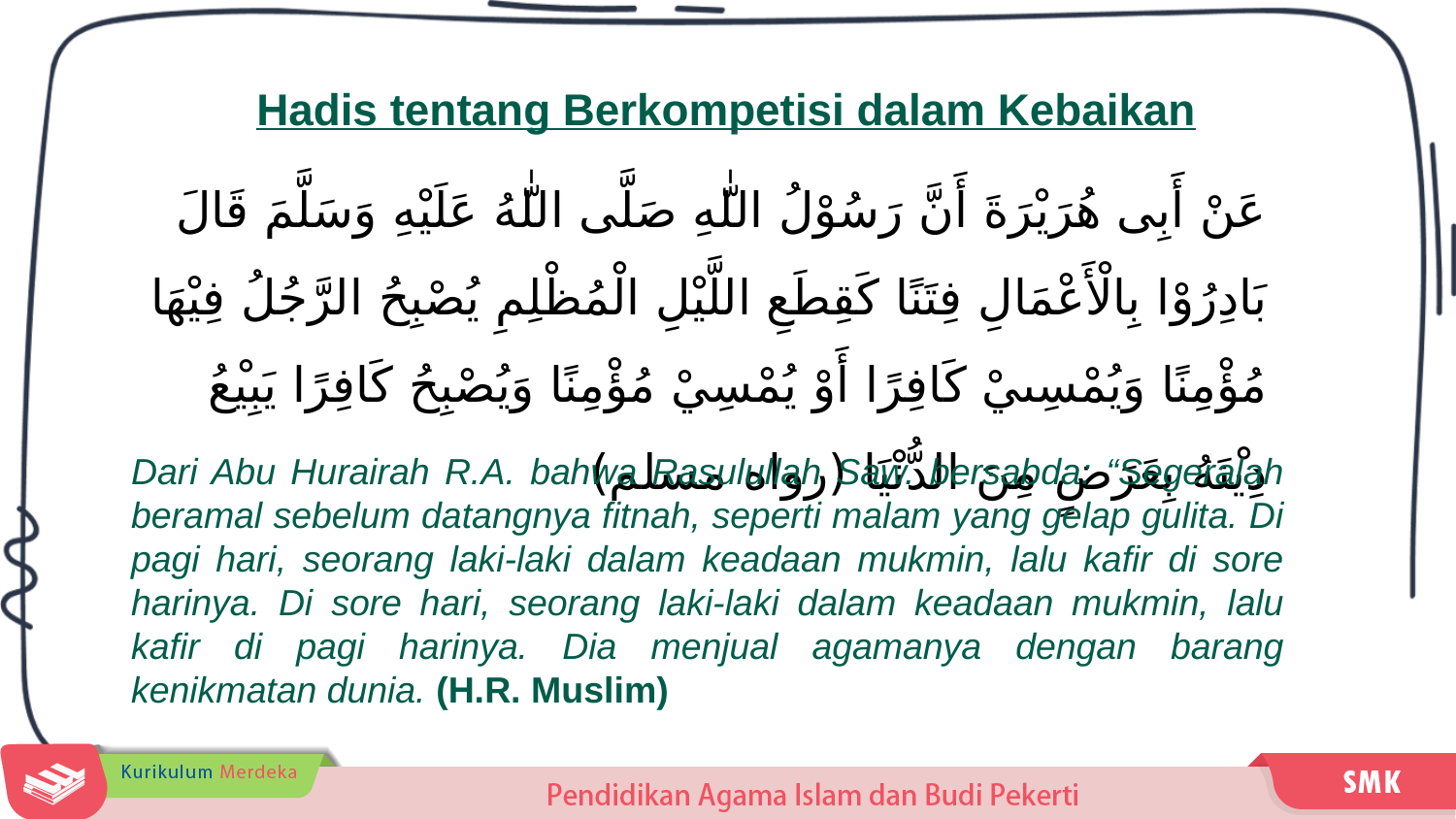

Hadis tentang Berkompetisi dalam Kebaikan
عَنْ أَبِى هُرَيْرَةَ أَنَّ رَسُوْلُ اللّٰهِ صَلَّى اللّٰهُ عَلَيْهِ وَسَلَّمَ قَالَ بَادِرُوْا بِالْأَعْمَالِ فِتَنًا كَقِطَعِ اللَّيْلِ الْمُظْلِمِ يُصْبِحُ الرَّجُلُ فِيْهَا مُؤْمِنًا وَيُمْسِىيْ كَافِرًا أَوْ يُمْسِيْ مُؤْمِنًا وَيُصْبِحُ كَافِرًا يَبِيْعُ دِيْنَهُ بِعَرَضٍ مِنَ الدُّنْيَا (رواه مسلم)
Dari Abu Hurairah R.A. bahwa Rasulullah Saw. bersabda: “Segeralah beramal sebelum datangnya fitnah, seperti malam yang gelap gulita. Di pagi hari, seorang laki-laki dalam keadaan mukmin, lalu kafir di sore harinya. Di sore hari, seorang laki-laki dalam keadaan mukmin, lalu kafir di pagi harinya. Dia menjual agamanya dengan barang kenikmatan dunia. (H.R. Muslim)